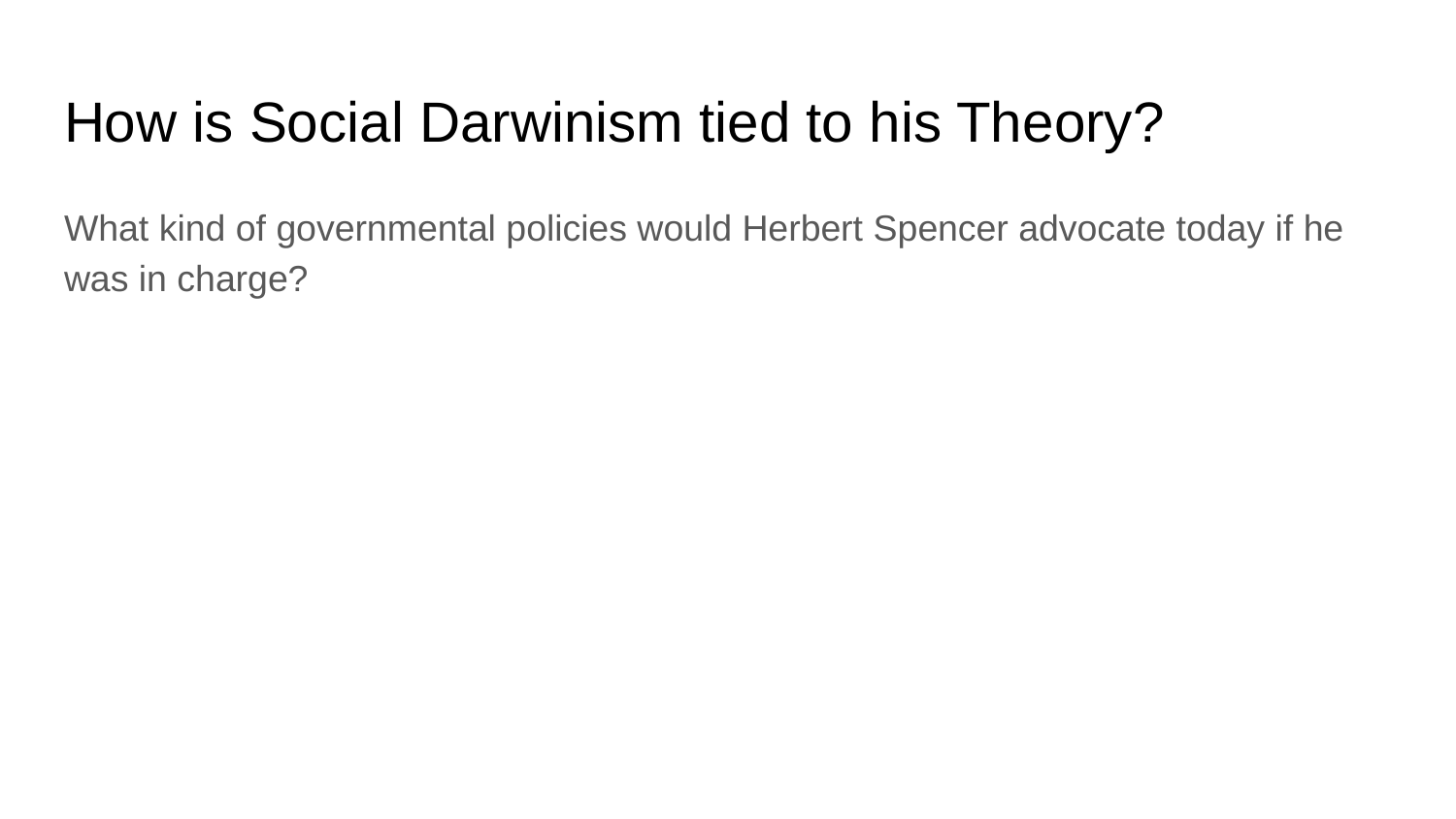

# How is Social Darwinism tied to his Theory?
What kind of governmental policies would Herbert Spencer advocate today if he was in charge?